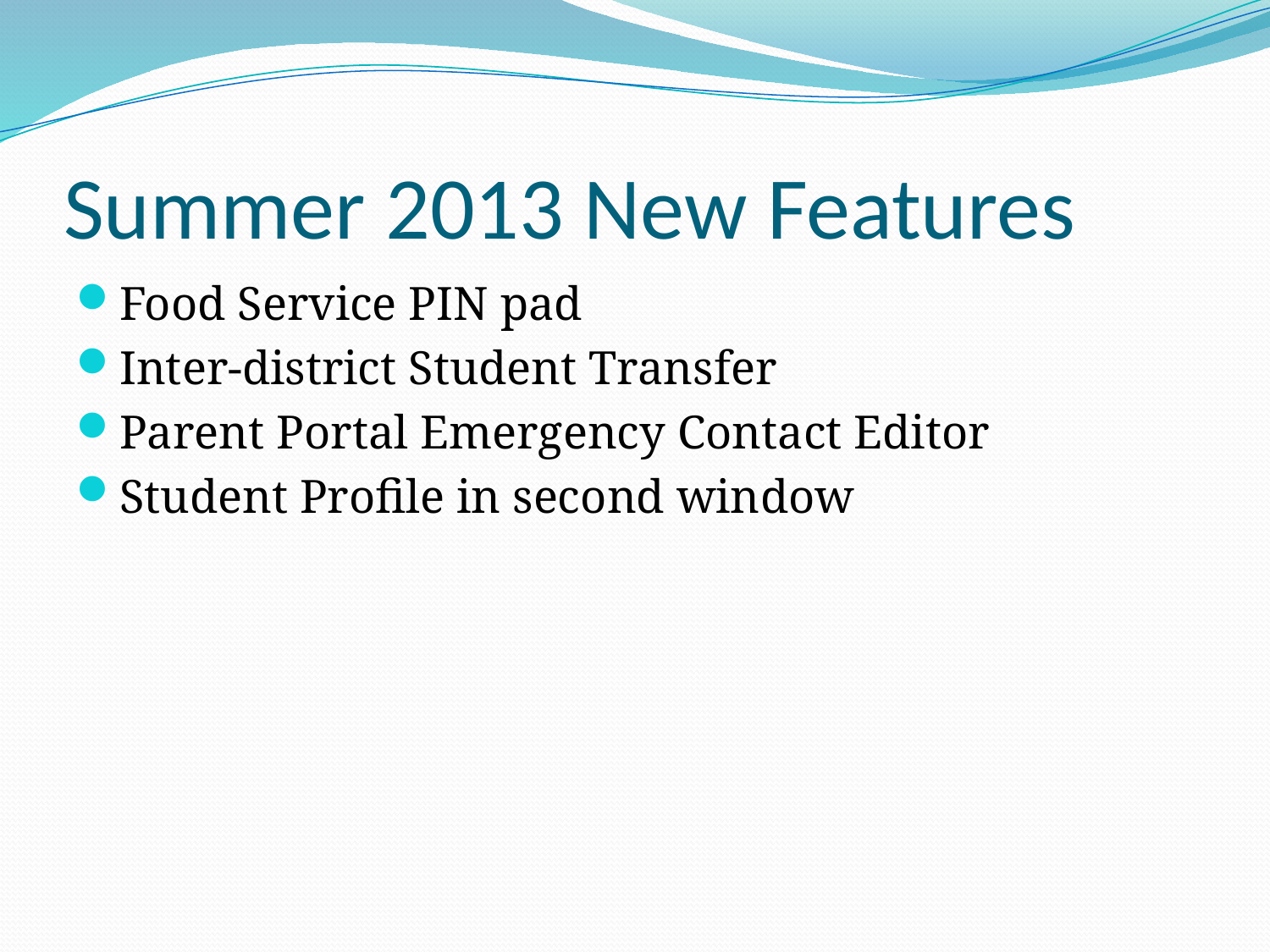

# Summer 2013 New Features
Food Service PIN pad
Inter-district Student Transfer
Parent Portal Emergency Contact Editor
Student Profile in second window